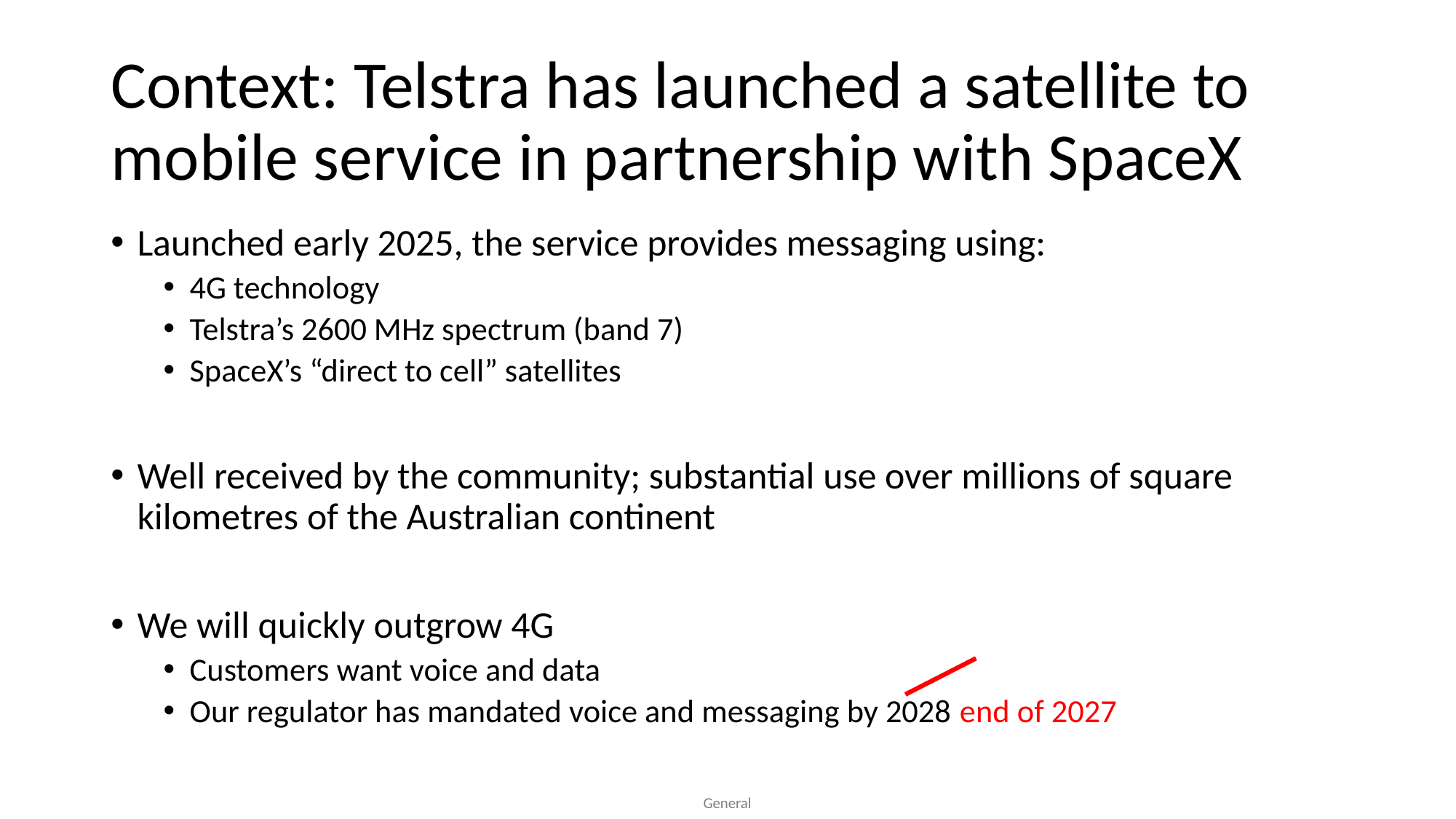

# Context: Telstra has launched a satellite to mobile service in partnership with SpaceX
Launched early 2025, the service provides messaging using:
4G technology
Telstra’s 2600 MHz spectrum (band 7)
SpaceX’s “direct to cell” satellites

Well received by the community; substantial use over millions of square kilometres of the Australian continent

We will quickly outgrow 4G
Customers want voice and data
Our regulator has mandated voice and messaging by 2028 end of 2027